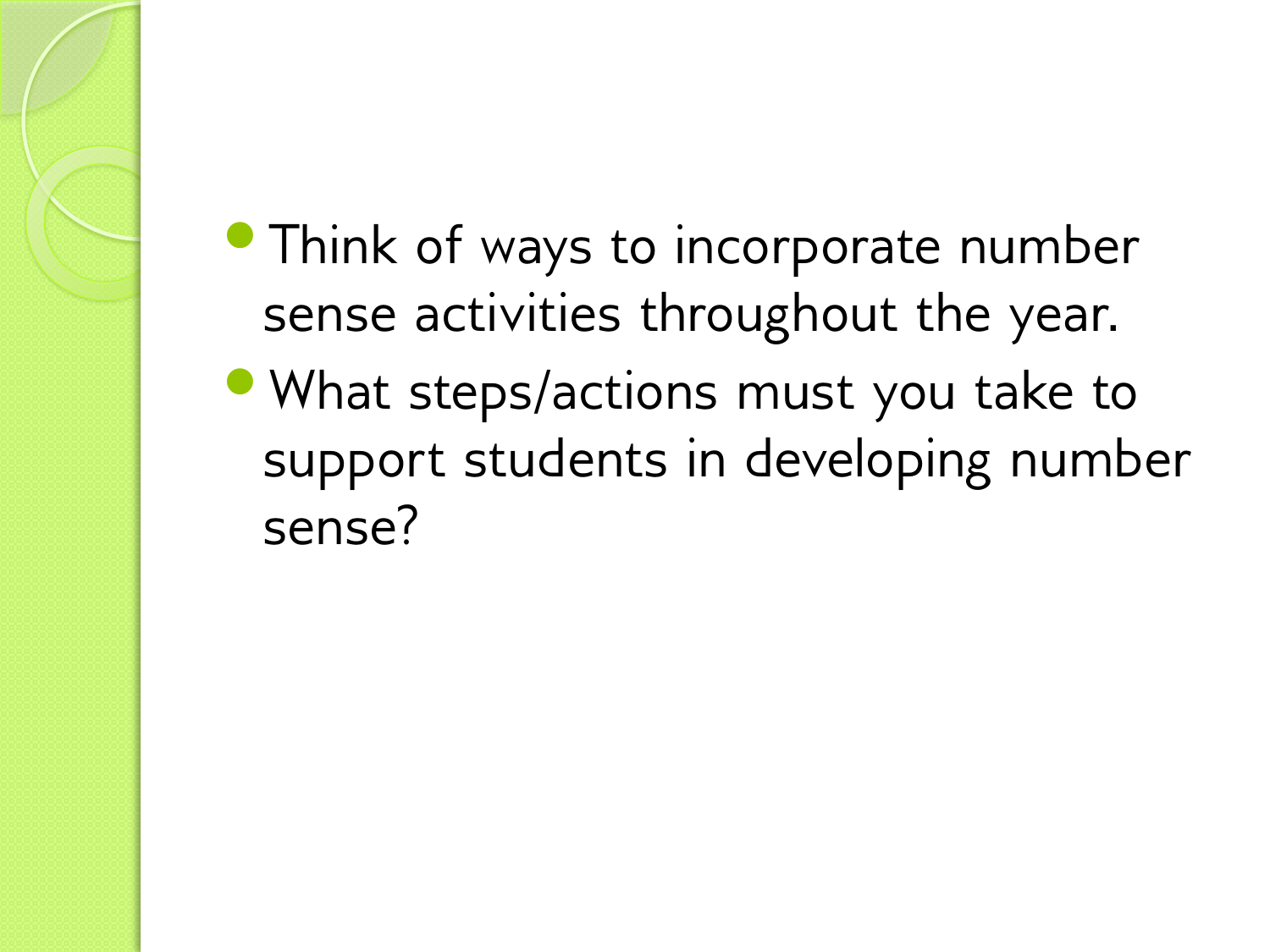

#
Think of ways to incorporate number sense activities throughout the year.
What steps/actions must you take to support students in developing number sense?